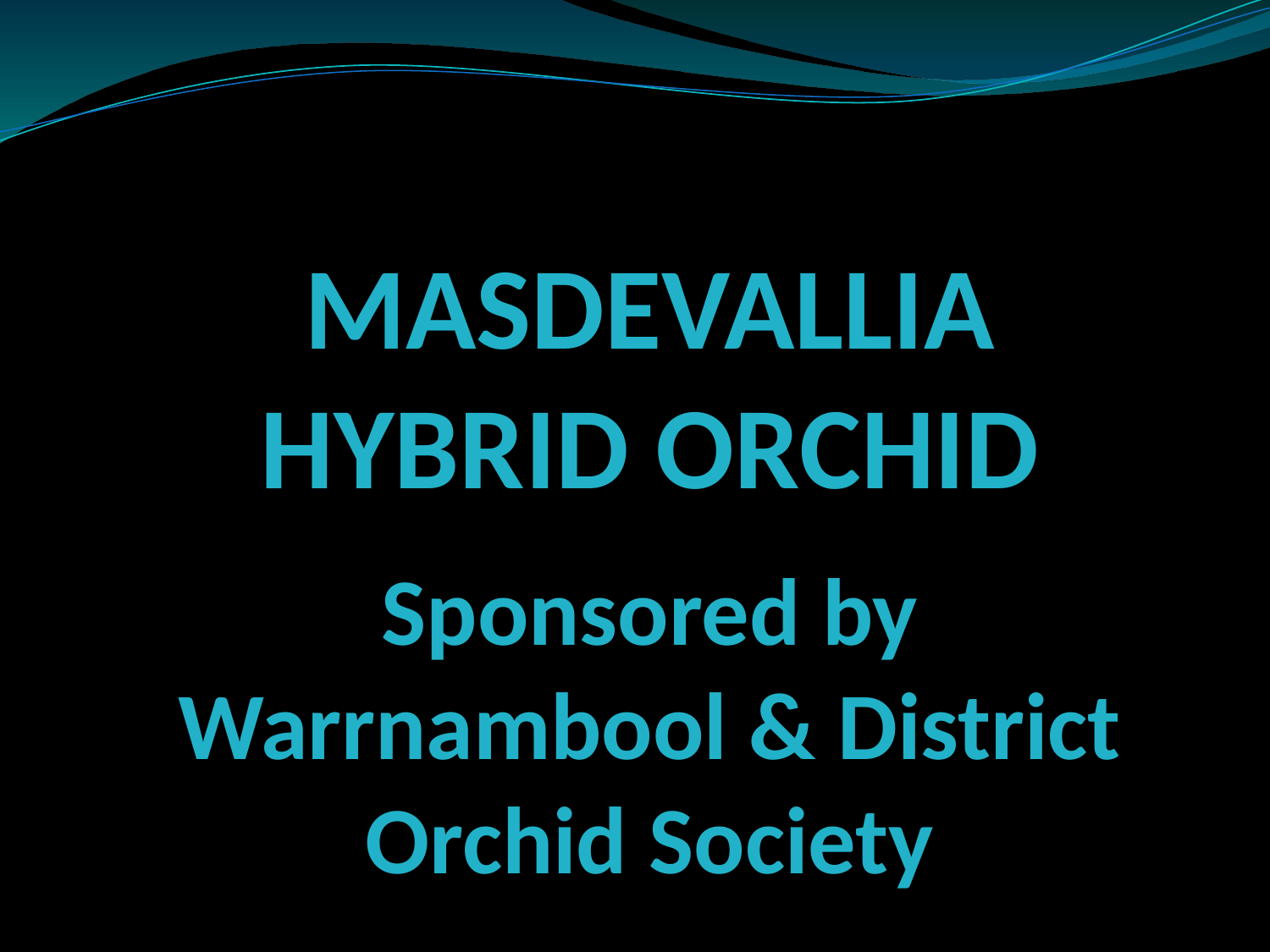

Masdevallia
hybrid ORCHID

Sponsored by
Warrnambool & District Orchid Society